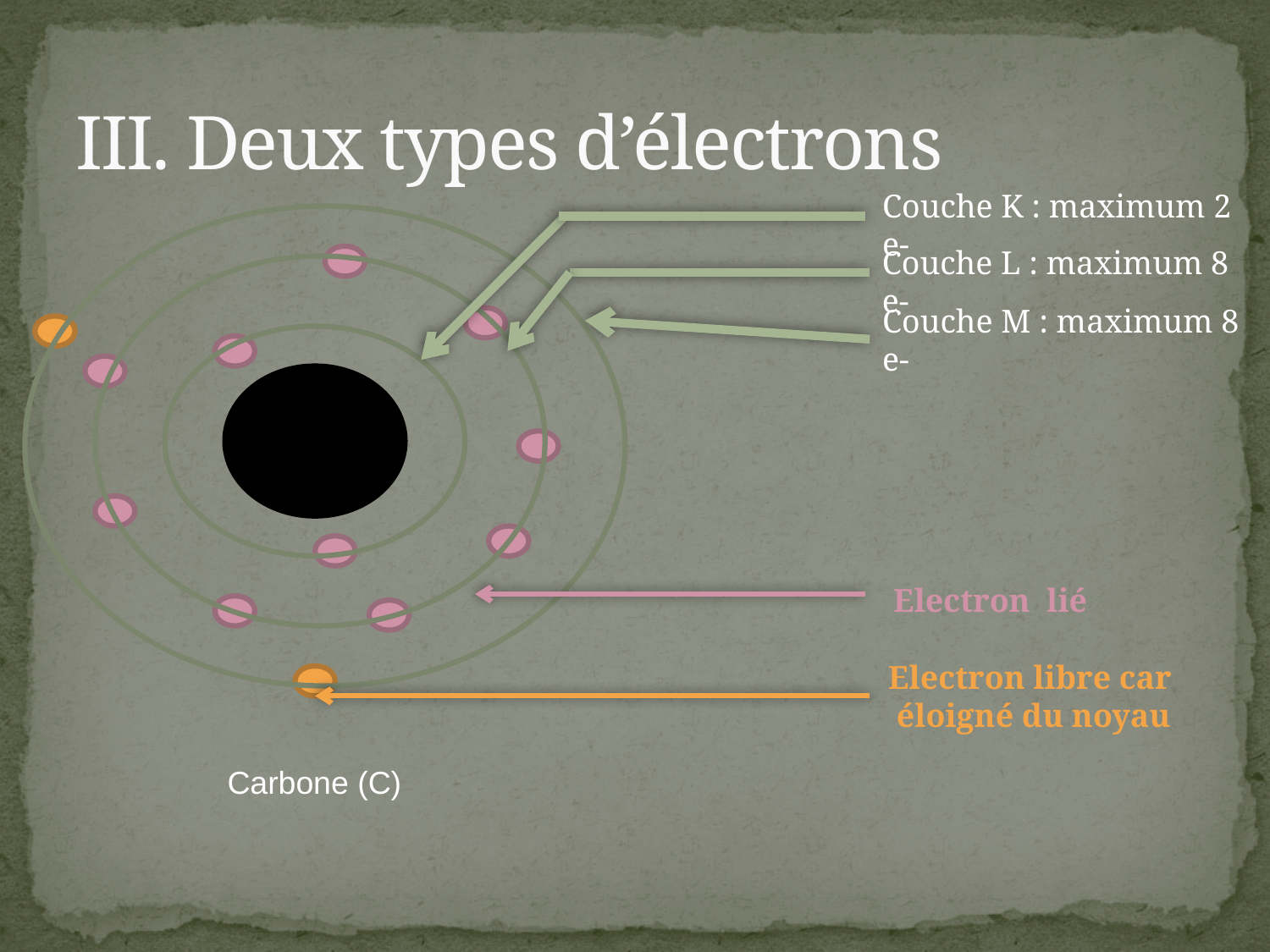

# III. Deux types d’électrons
Couche K : maximum 2 e-

Couche L : maximum 8 e-

Couche M : maximum 8 e-

Electron  lié

Electron libre car
 éloigné du noyau

Carbone (C)